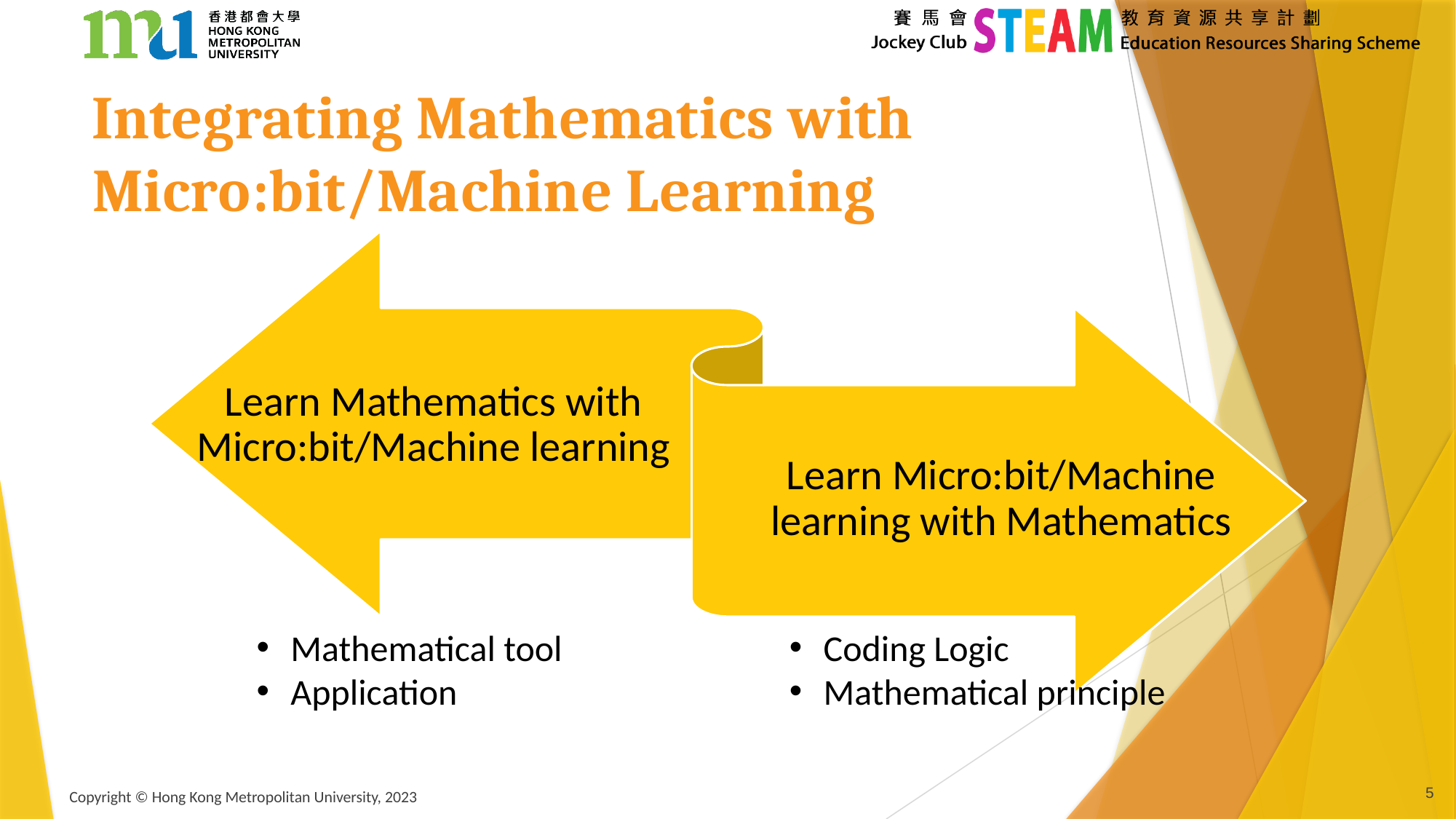

# Integrating Mathematics with Micro:bit/Machine Learning
Learn Mathematics with Micro:bit/Machine learning
Learn Micro:bit/Machine learning with Mathematics
Mathematical tool
Application

Coding Logic
Mathematical principle
5